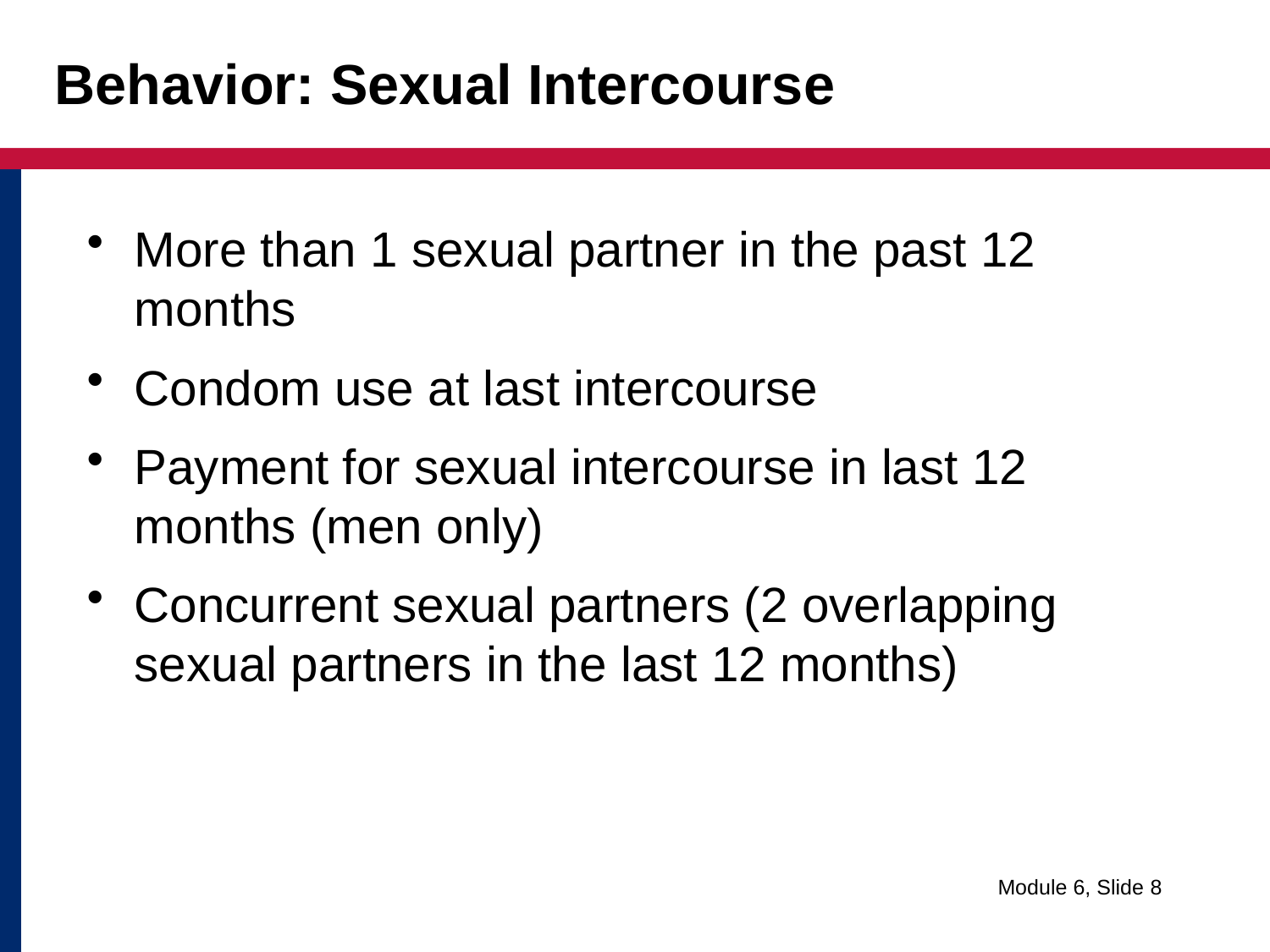

# Behavior: Sexual Intercourse
More than 1 sexual partner in the past 12 months
Condom use at last intercourse
Payment for sexual intercourse in last 12 months (men only)
Concurrent sexual partners (2 overlapping sexual partners in the last 12 months)

Module 6, Slide 8